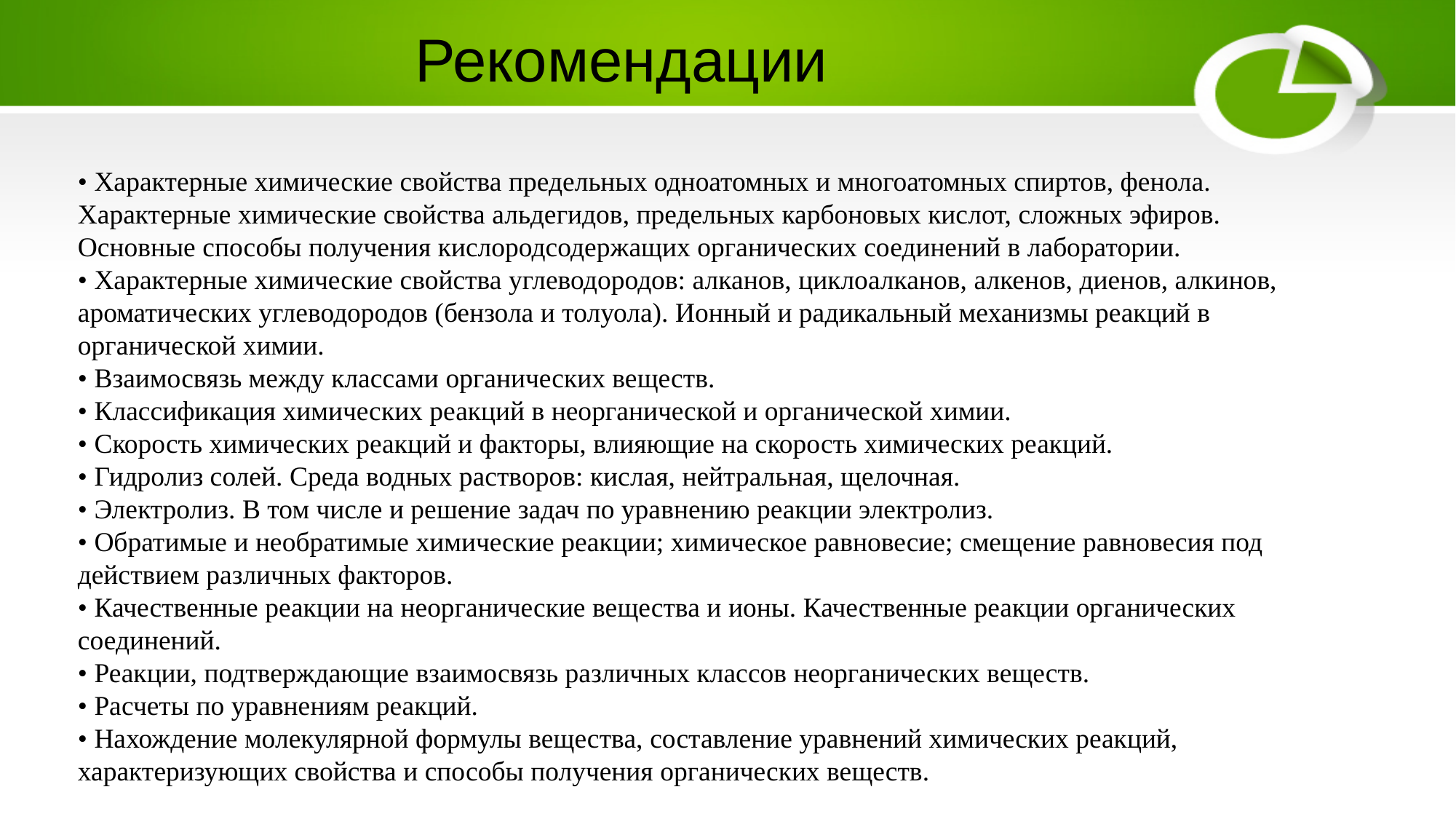

Рекомендации
• Характерные химические свойства предельных одноатомных и многоатомных спиртов, фенола. Характерные химические свойства альдегидов, предельных карбоновых кислот, сложных эфиров. Основные способы получения кислородсодержащих органических соединений в лаборатории.• Характерные химические свойства углеводородов: алканов, циклоалканов, алкенов, диенов, алкинов, ароматических углеводородов (бензола и толуола). Ионный и радикальный механизмы реакций в органической химии.• Взаимосвязь между классами органических веществ.• Классификация химических реакций в неорганической и органической химии.• Скорость химических реакций и факторы, влияющие на скорость химических реакций.• Гидролиз солей. Среда водных растворов: кислая, нейтральная, щелочная.• Электролиз. В том числе и решение задач по уравнению реакции электролиз.• Обратимые и необратимые химические реакции; химическое равновесие; смещение равновесия под действием различных факторов.• Качественные реакции на неорганические вещества и ионы. Качественные реакции органических соединений.• Реакции, подтверждающие взаимосвязь различных классов неорганических веществ.• Расчеты по уравнениям реакций.• Нахождение молекулярной формулы вещества, составление уравнений химических реакций, характеризующих свойства и способы получения органических веществ.